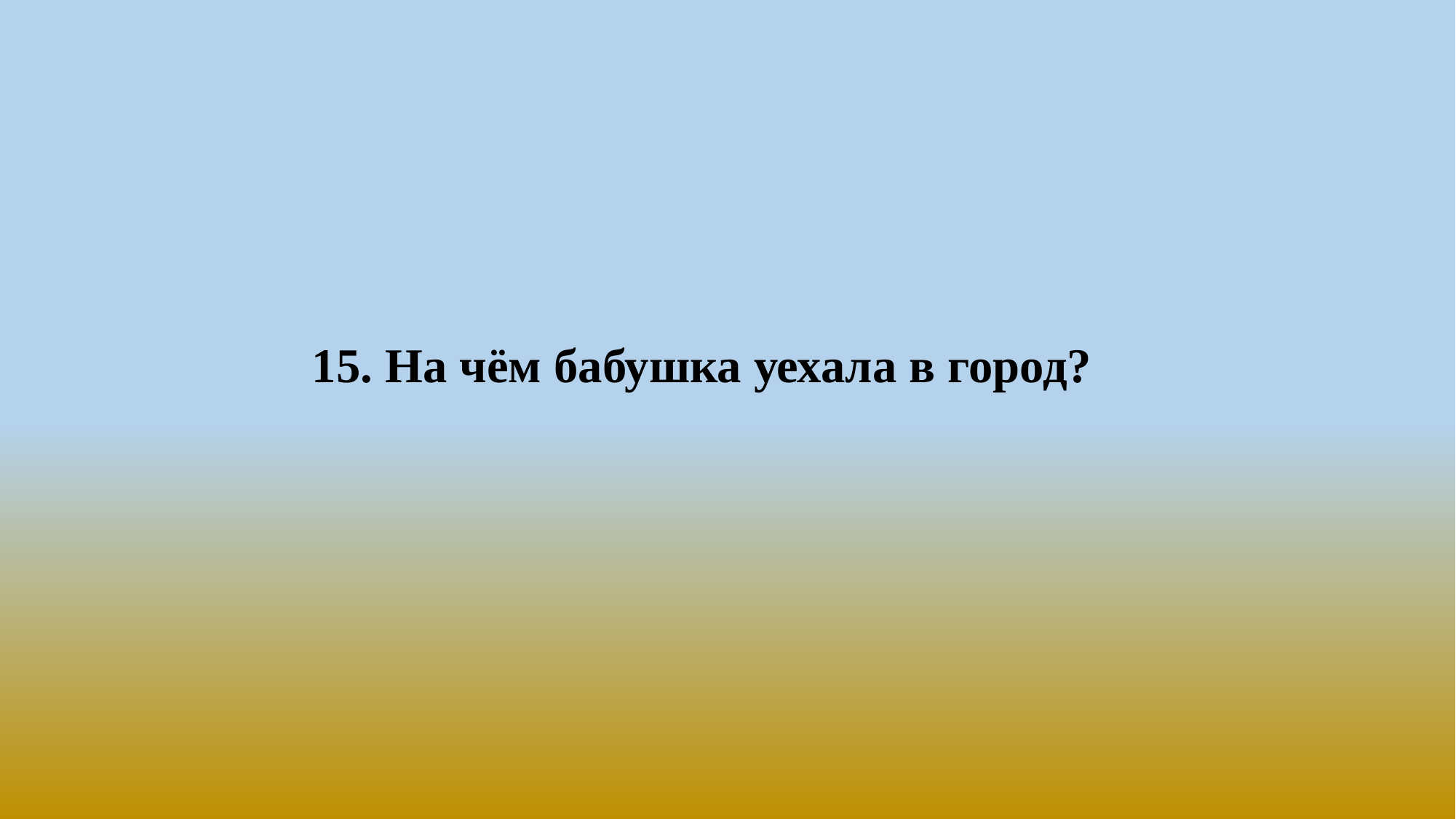

15. На чём бабушка уехала в город?